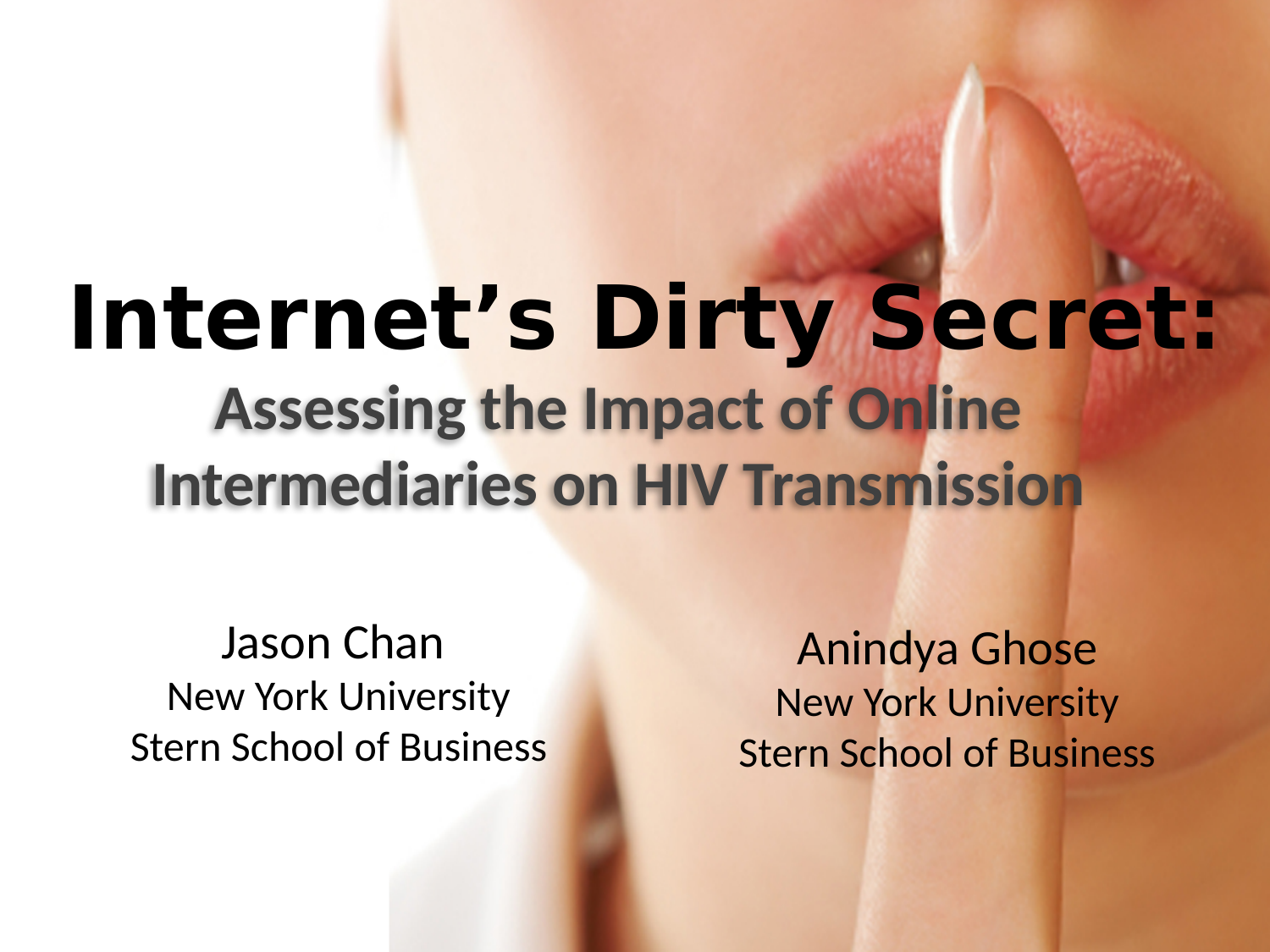

# Internet’s Dirty Secret:
Assessing the Impact of Online Intermediaries on HIV Transmission
Jason Chan
New York University
Stern School of Business
Anindya Ghose
New York University
Stern School of Business